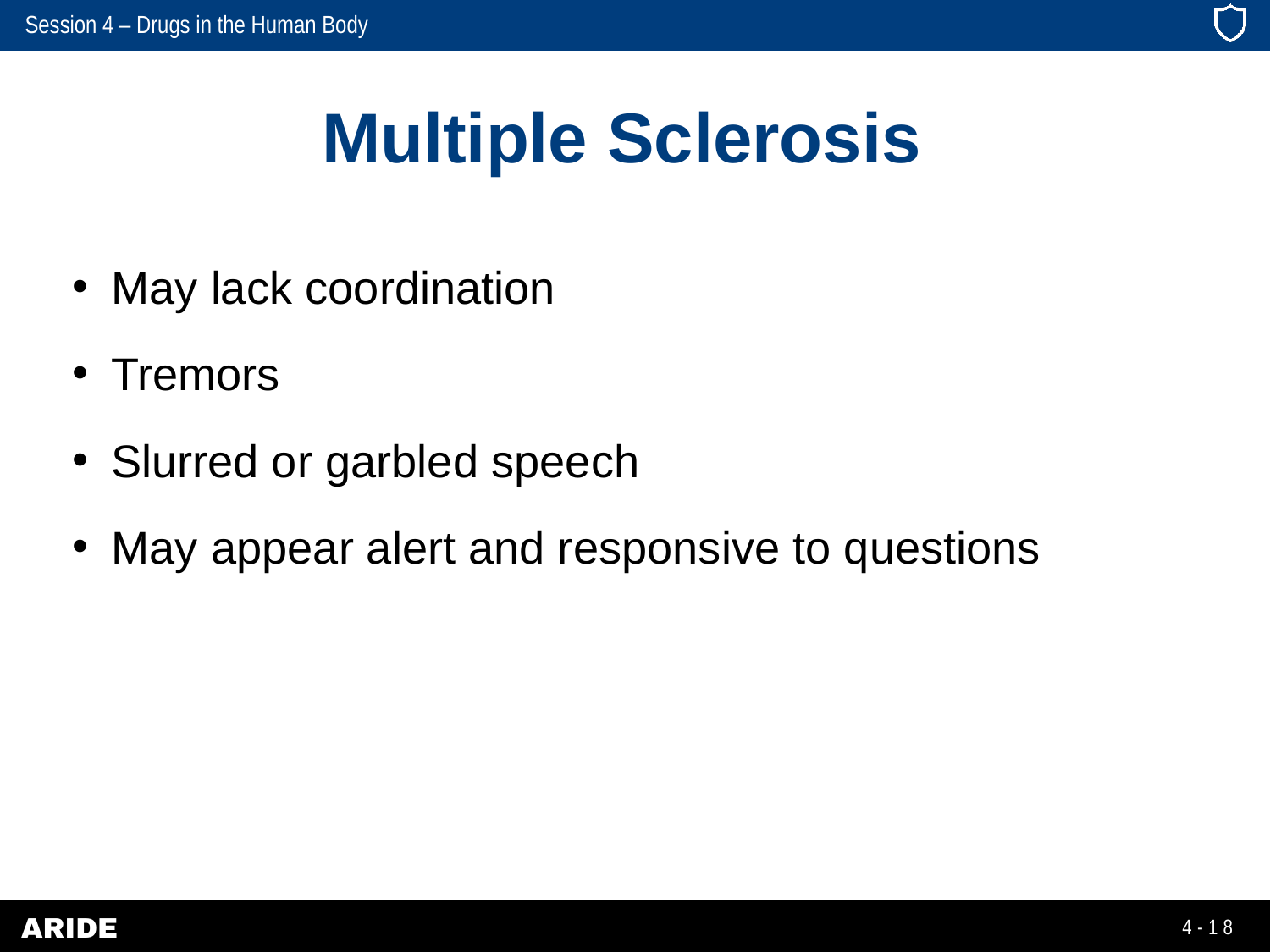

# Multiple Sclerosis
May lack coordination
Tremors
Slurred or garbled speech
May appear alert and responsive to questions
4-18